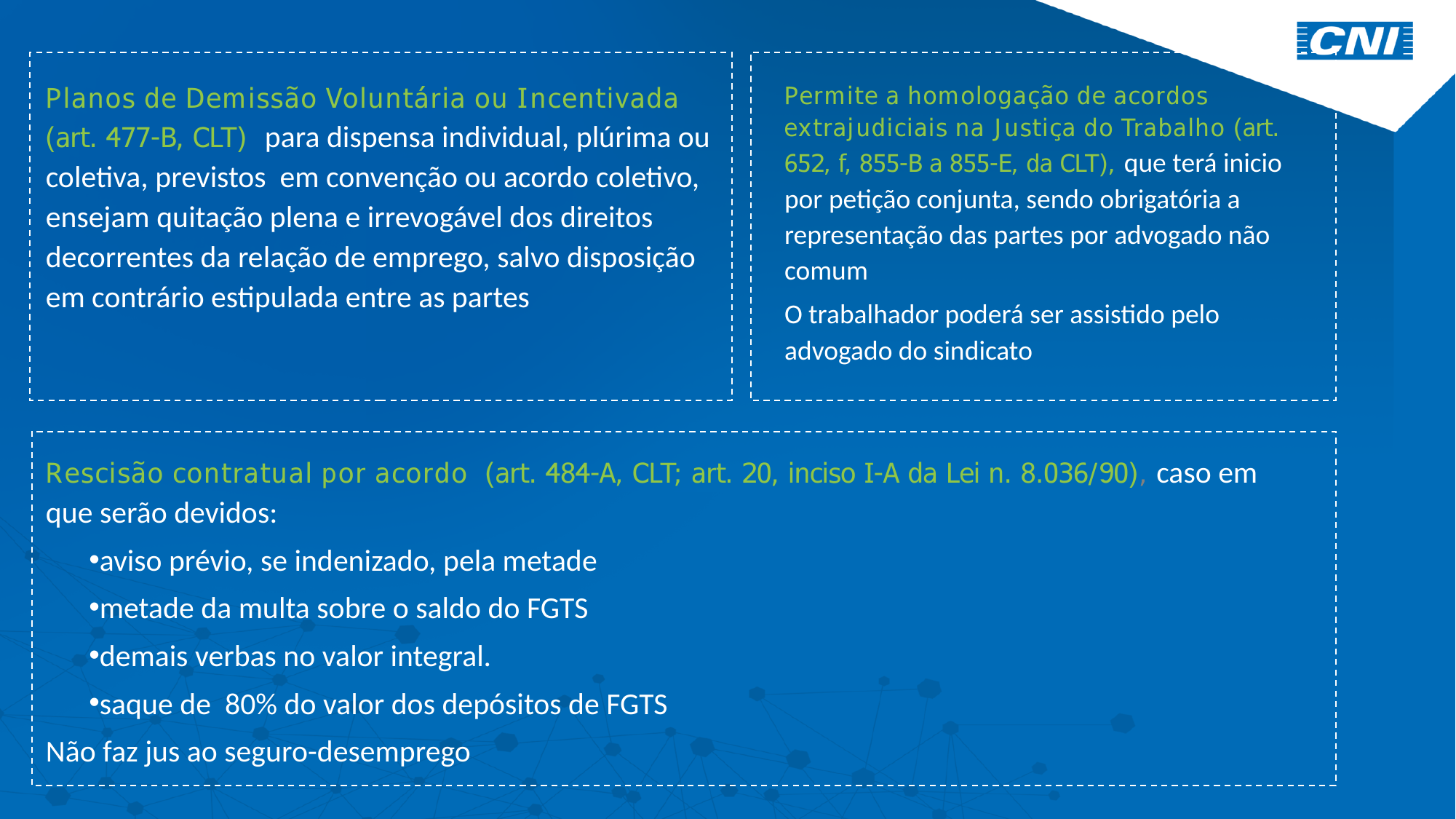

Planos de Demissão Voluntária ou Incentivada (art. 477-B, CLT)  para dispensa individual, plúrima ou coletiva, previstos  em convenção ou acordo coletivo, ensejam quitação plena e irrevogável dos direitos decorrentes da relação de emprego, salvo disposição em contrário estipulada entre as partes
Permite a homologação de acordos extrajudiciais na Justiça do Trabalho (art. 652, f, 855-B a 855-E, da CLT), que terá inicio por petição conjunta, sendo obrigatória a representação das partes por advogado não comum
O trabalhador poderá ser assistido pelo advogado do sindicato

Rescisão contratual por acordo  (art. 484-A, CLT; art. 20, inciso I-A da Lei n. 8.036/90), caso em que serão devidos:
aviso prévio, se indenizado, pela metade
metade da multa sobre o saldo do FGTS
demais verbas no valor integral.
saque de  80% do valor dos depósitos de FGTS
Não faz jus ao seguro-desemprego